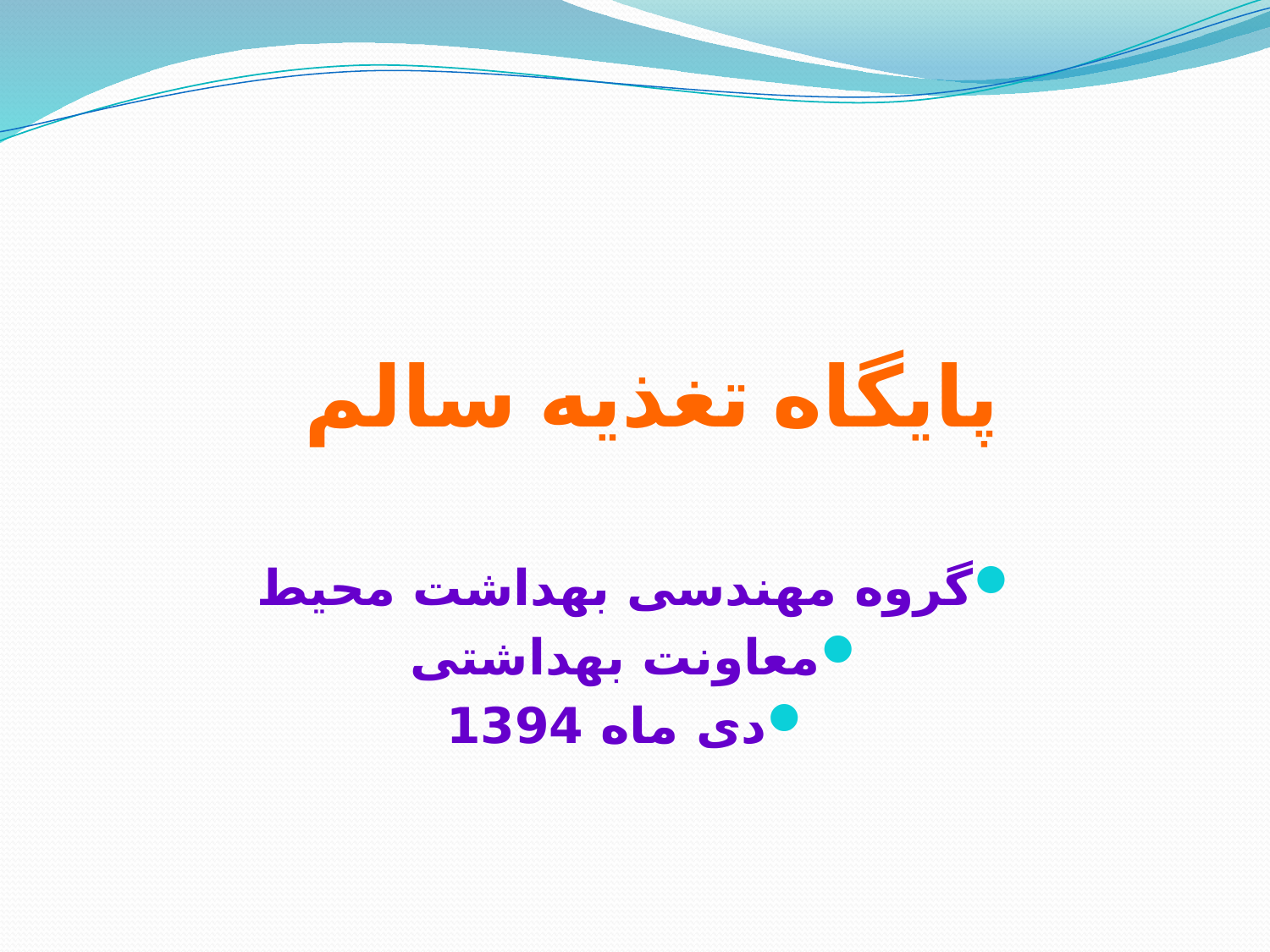

پایگاه تغذیه سالم
گروه مهندسی بهداشت محیط
معاونت بهداشتی
دی ماه 1394